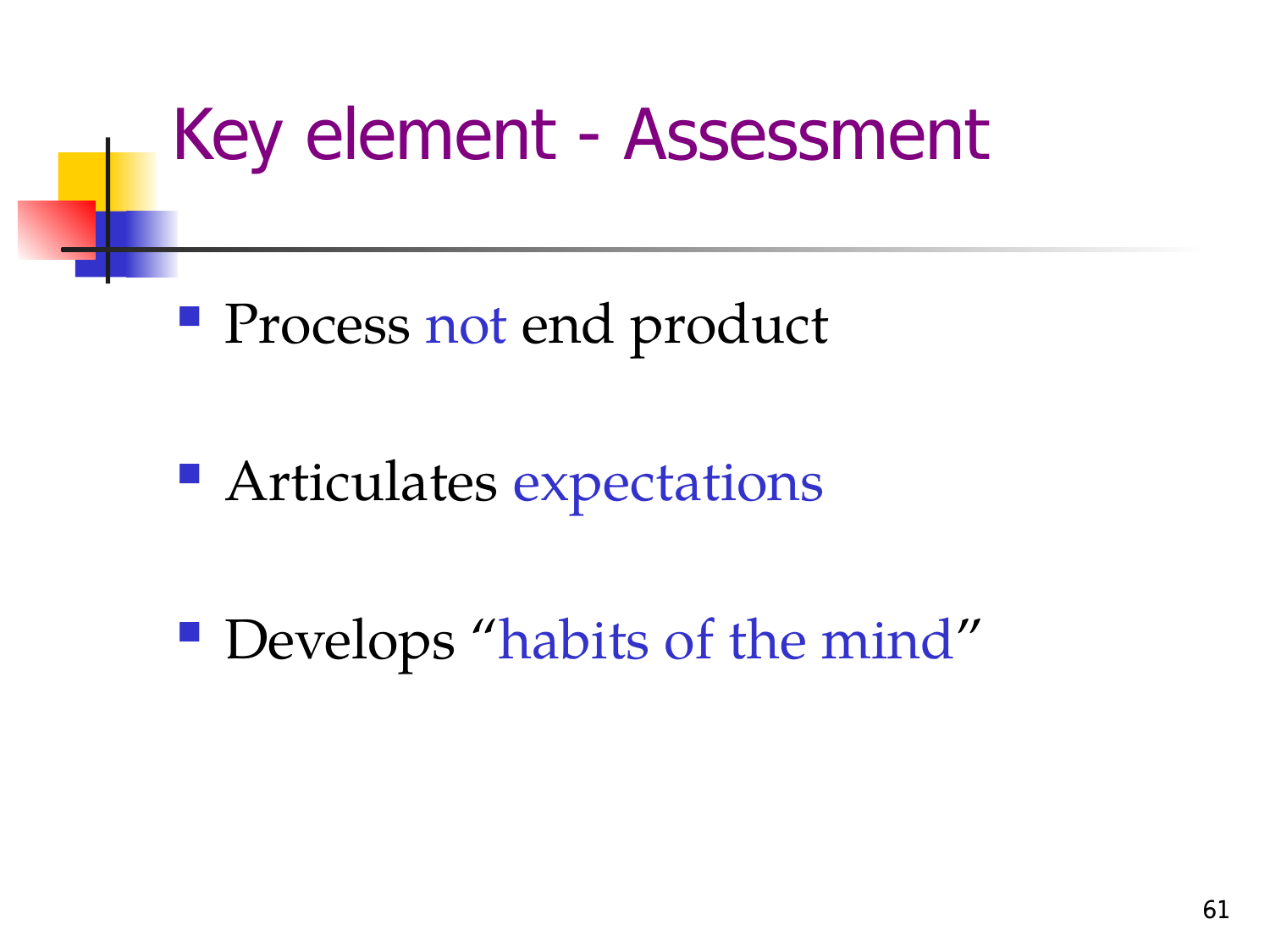

# Key element - Assessment
Process not end product

Articulates expectations

Develops “habits of the mind”
61